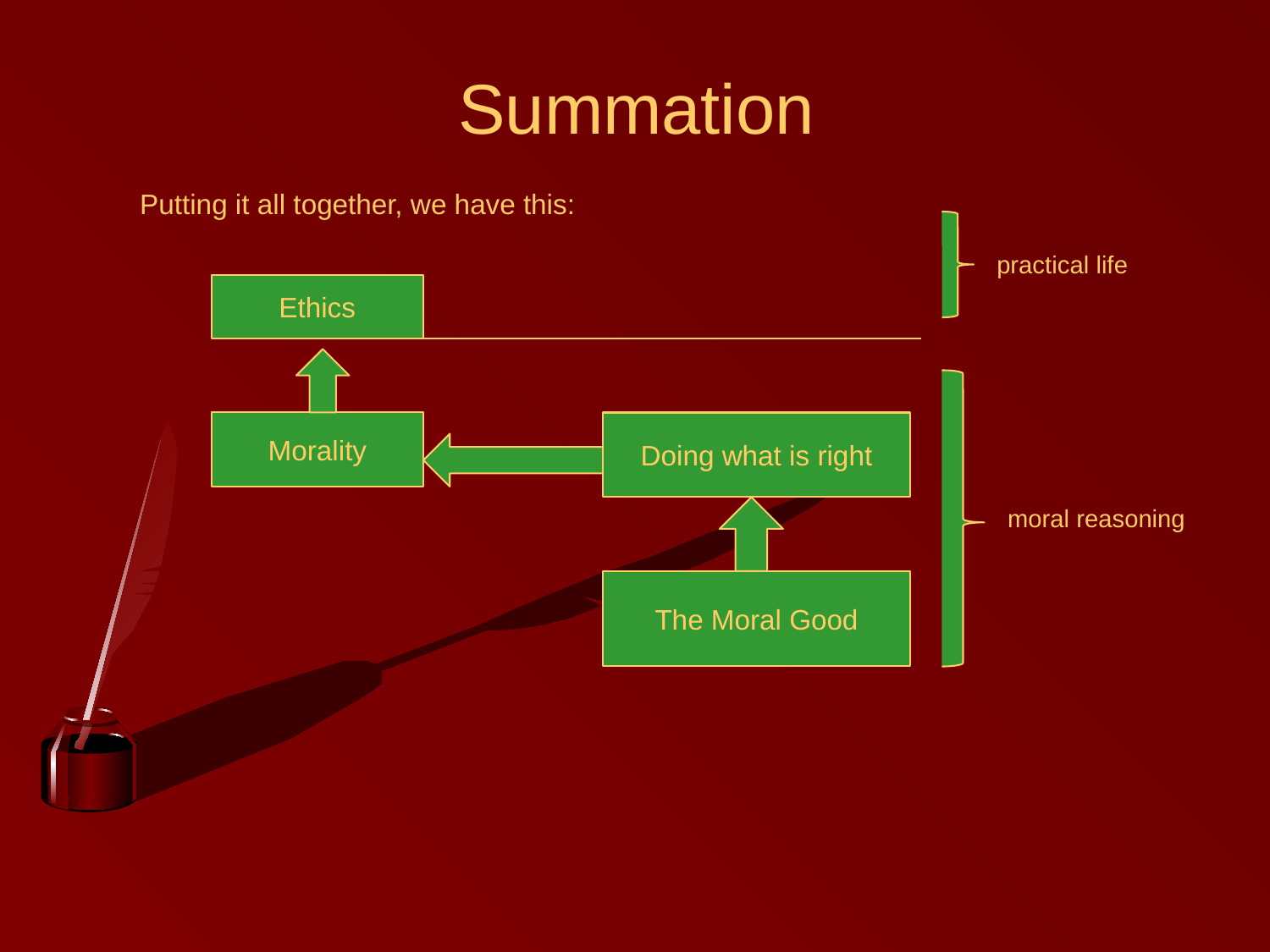

# Summation
Putting it all together, we have this:

practical life
Ethics

Morality
Doing what is right

moral reasoning
The Moral Good